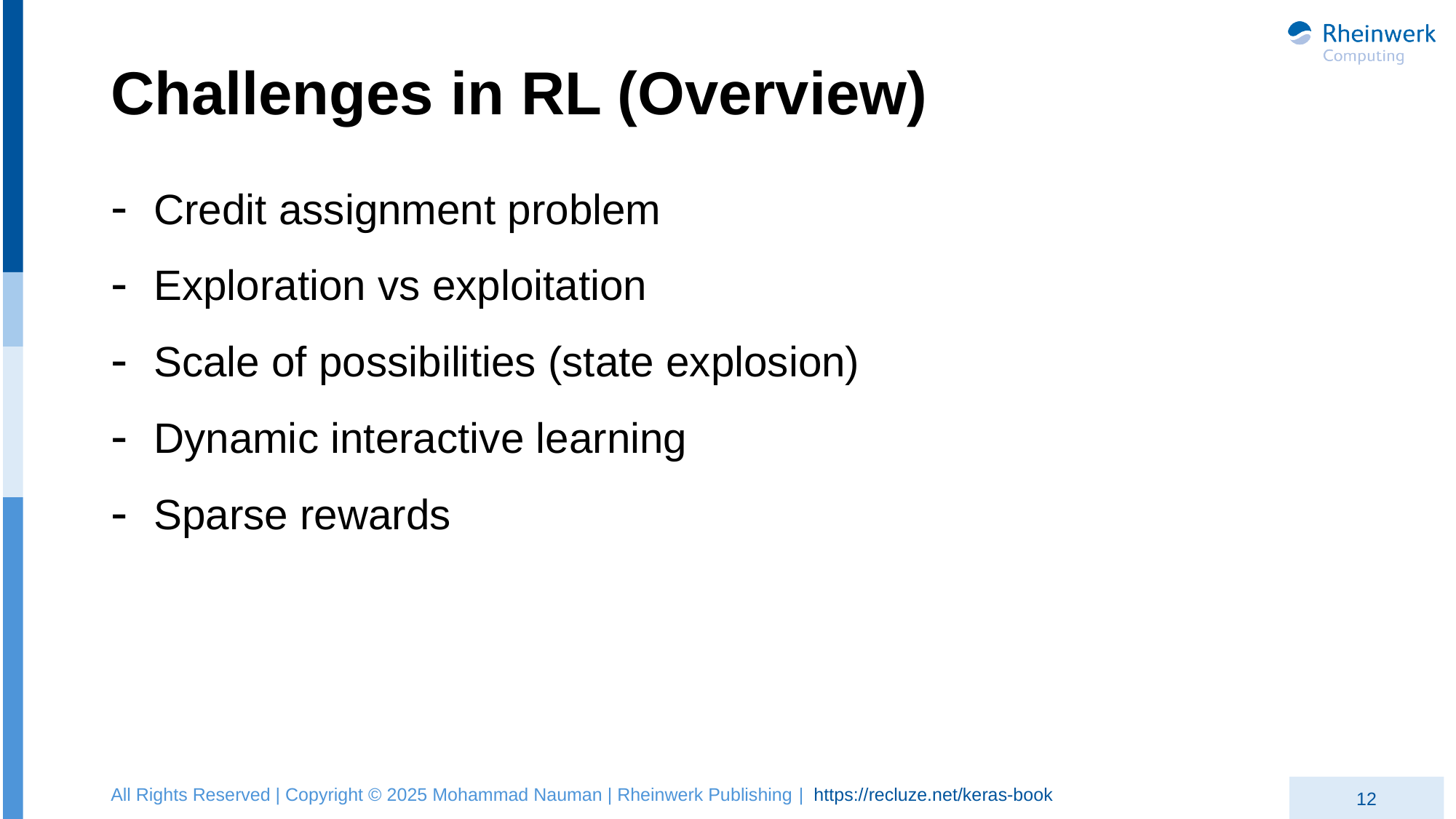

# Challenges in RL (Overview)
Credit assignment problem
Exploration vs exploitation
Scale of possibilities (state explosion)
Dynamic interactive learning
Sparse rewards